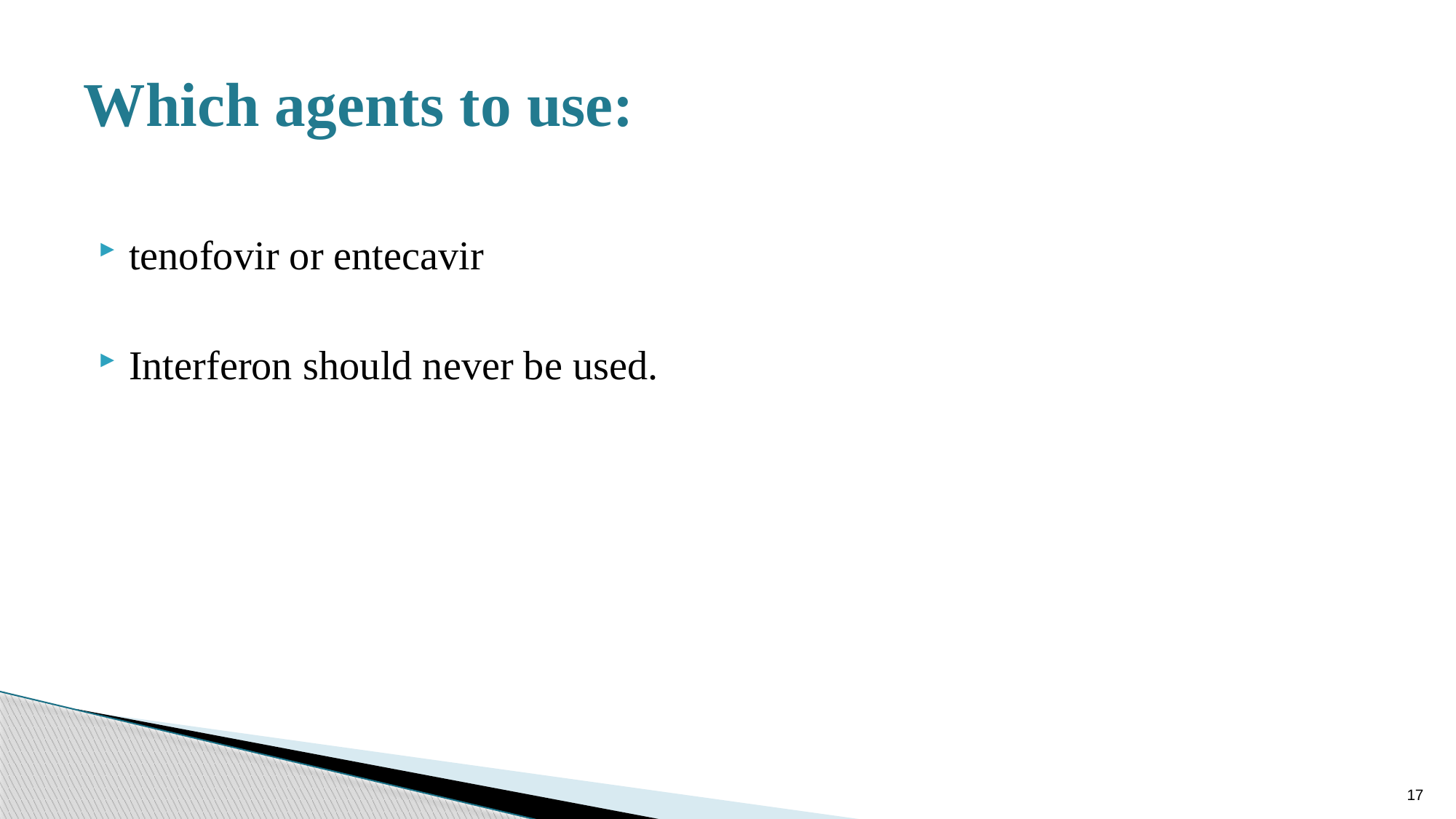

# Which agents to use:
tenofovir or entecavir

Interferon should never be used.
17